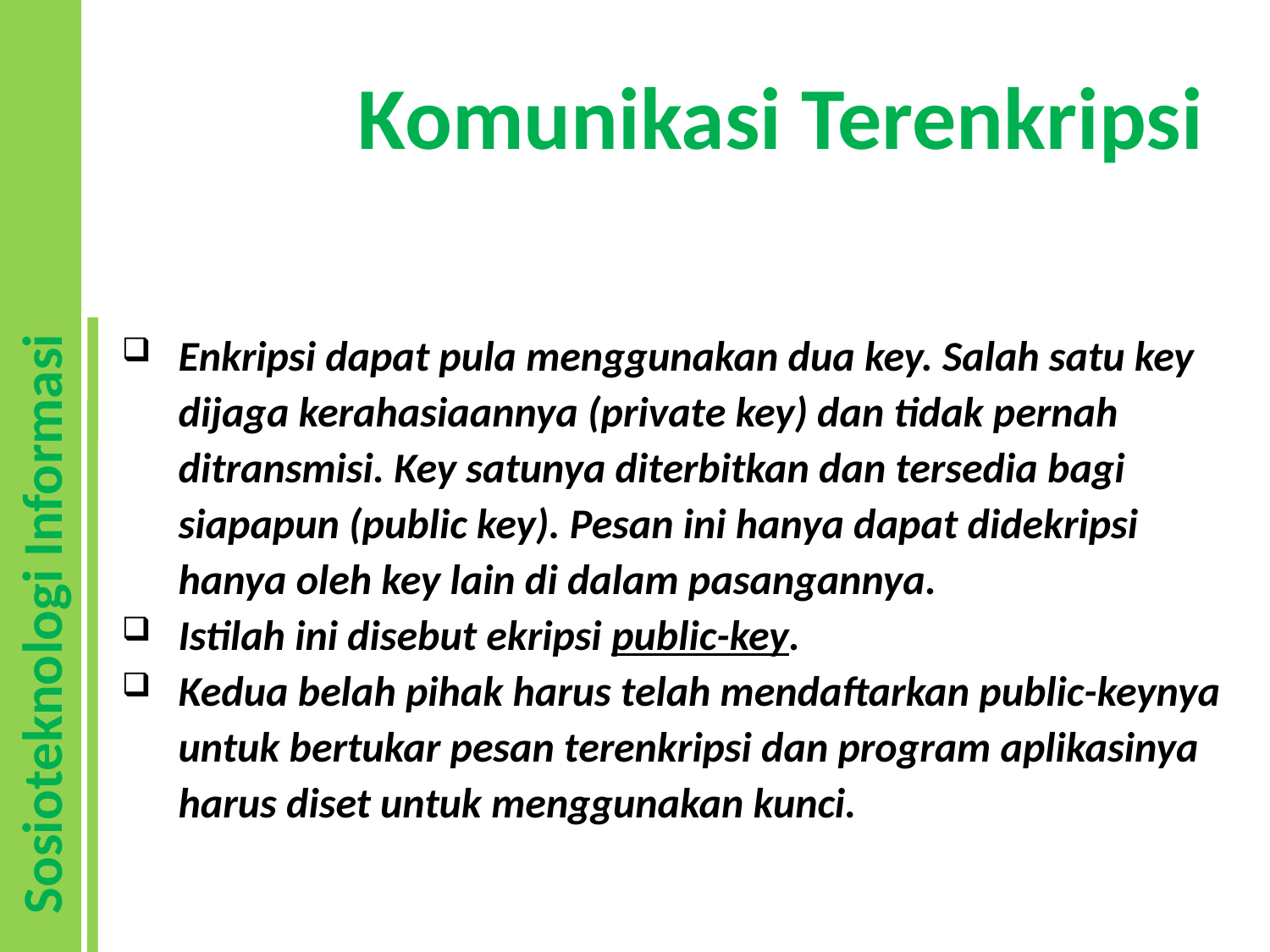

# Komunikasi Terenkripsi
Enkripsi dapat pula menggunakan dua key. Salah satu key dijaga kerahasiaannya (private key) dan tidak pernah ditransmisi. Key satunya diterbitkan dan tersedia bagi siapapun (public key). Pesan ini hanya dapat didekripsi hanya oleh key lain di dalam pasangannya.
Istilah ini disebut ekripsi public-key.
Kedua belah pihak harus telah mendaftarkan public-keynya untuk bertukar pesan terenkripsi dan program aplikasinya harus diset untuk menggunakan kunci.